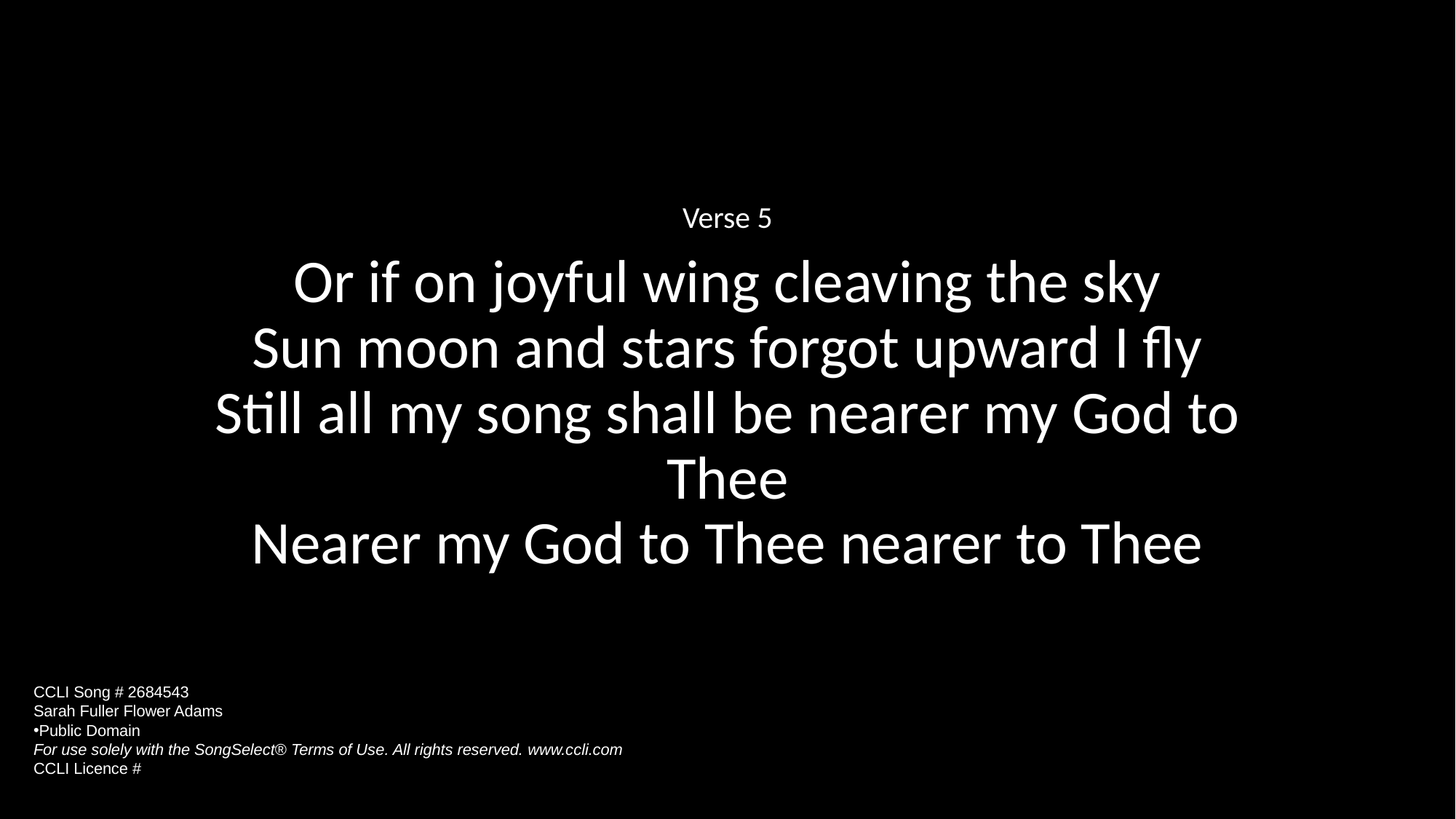

Verse 5
Or if on joyful wing cleaving the sky
Sun moon and stars forgot upward I fly
Still all my song shall be nearer my God to Thee
Nearer my God to Thee nearer to Thee

CCLI Song # 2684543
Sarah Fuller Flower Adams
Public Domain
For use solely with the SongSelect® Terms of Use. All rights reserved. www.ccli.com
CCLI Licence #